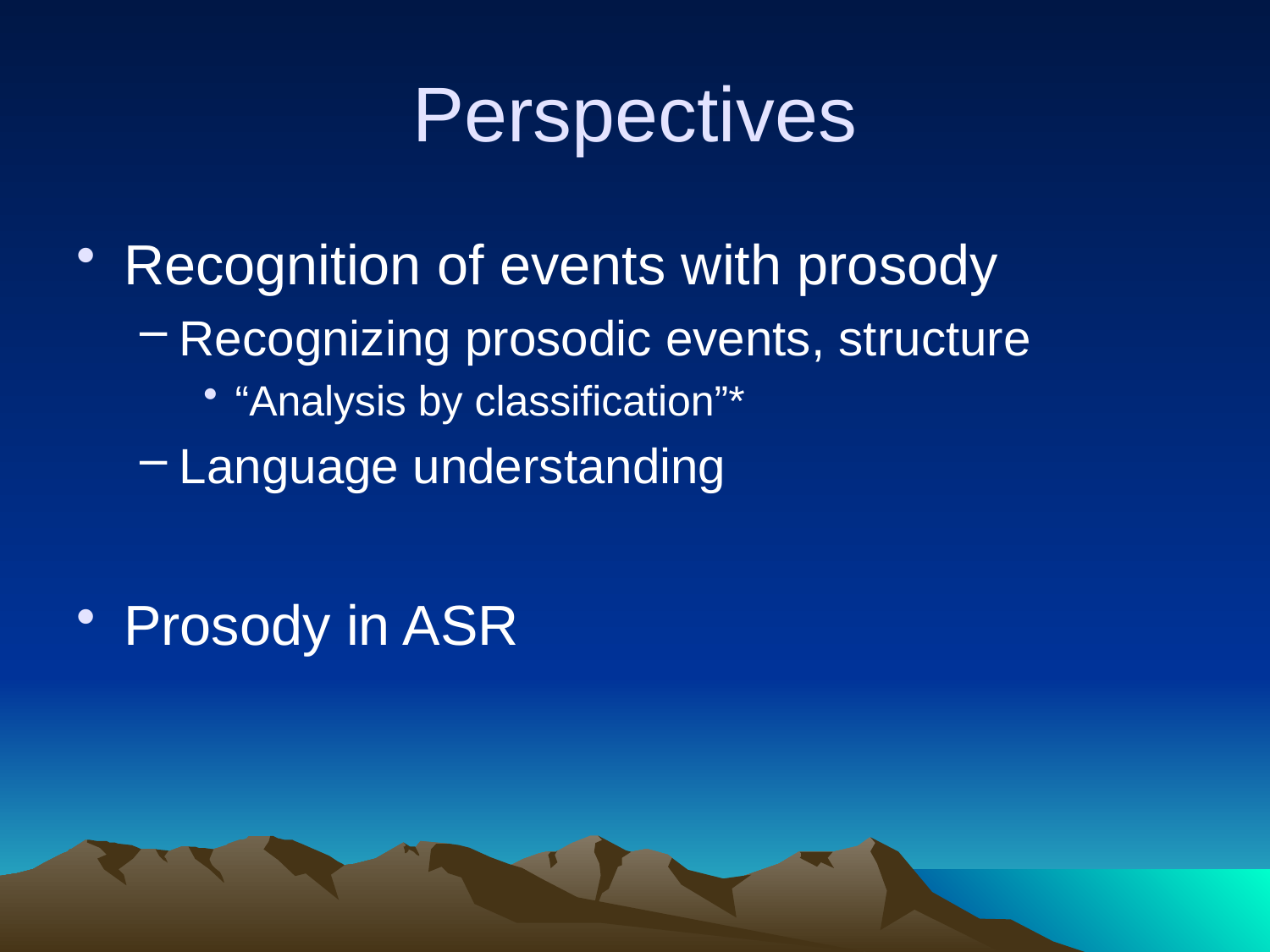

# Perspectives
Recognition of events with prosody
Recognizing prosodic events, structure
“Analysis by classification”*
Language understanding

Prosody in ASR